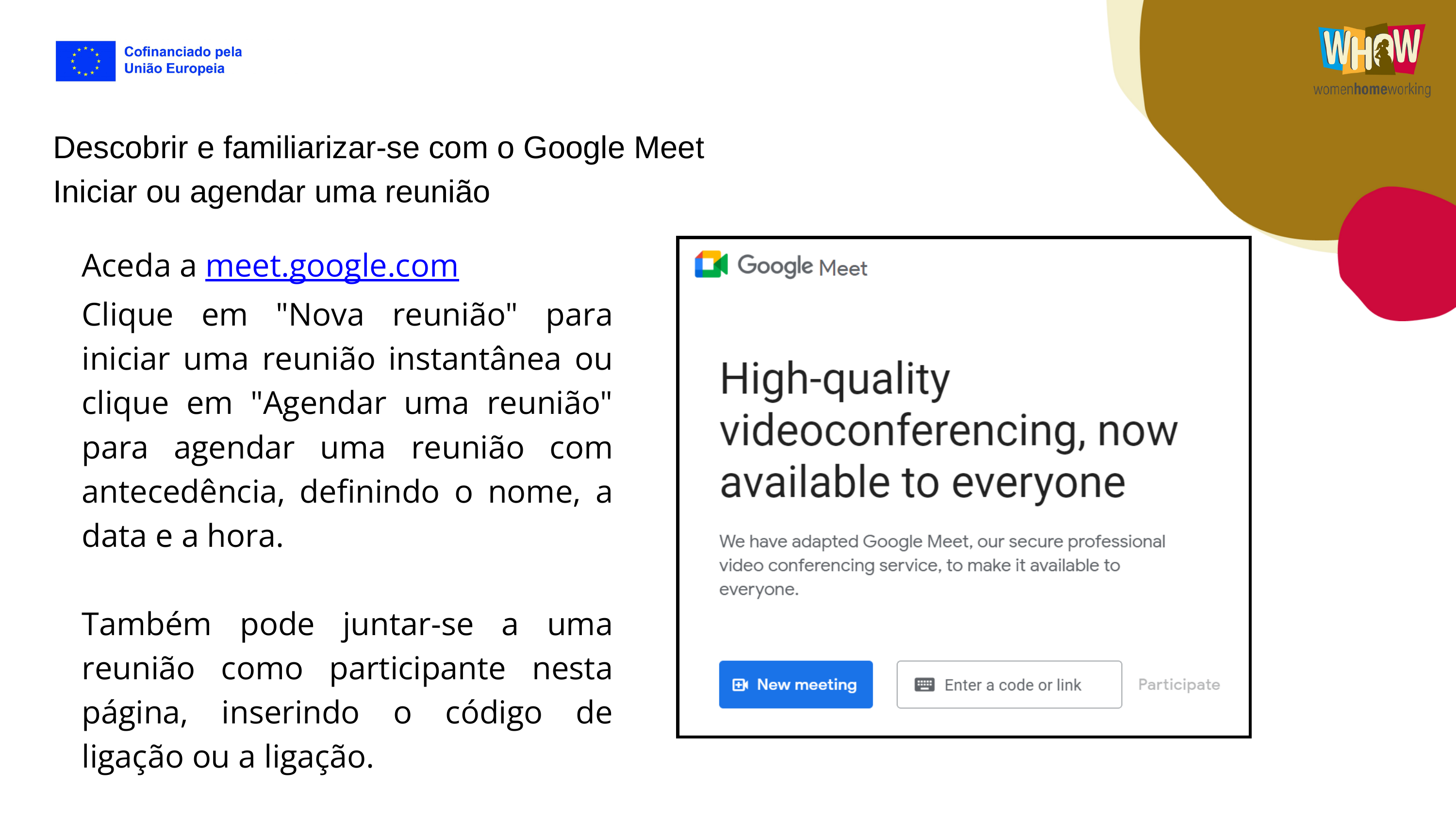

Descobrir e familiarizar-se com o Google Meet
Iniciar ou agendar uma reunião

Aceda a meet.google.com
Clique em "Nova reunião" para iniciar uma reunião instantânea ou clique em "Agendar uma reunião" para agendar uma reunião com antecedência, definindo o nome, a data e a hora.

Também pode juntar-se a uma reunião como participante nesta página, inserindo o código de ligação ou a ligação.